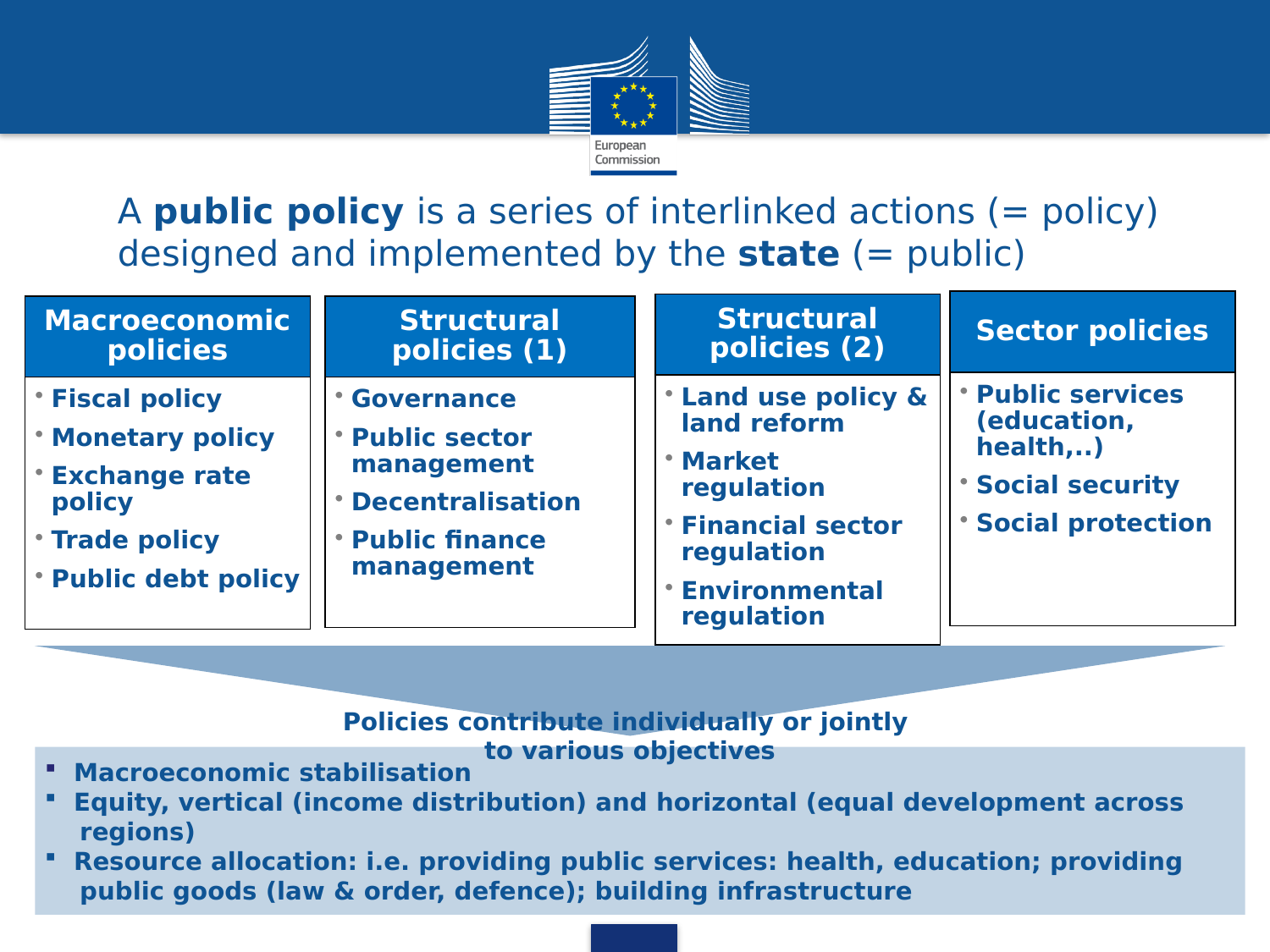

Running Head 12-Point Plain, Title Case

Policies contribute individually or jointly
to various objectives
# A public policy is a series of interlinked actions (= policy) designed and implemented by the state (= public)
| Sector policies |
| --- |
| Public services (education, health,..) Social security Social protection |
| Structural policies (2) |
| --- |
| Land use policy & land reform Market regulation Financial sector regulation Environmental regulation |
| Macroeconomic policies |
| --- |
| Fiscal policy Monetary policy Exchange rate policy Trade policy Public debt policy |
| Structural policies (1) |
| --- |
| Governance Public sector management Decentralisation Public finance management |
  Macroeconomic stabilisation
  Equity, vertical (income distribution) and horizontal (equal development across
    regions)
  Resource allocation: i.e. providing public services: health, education; providing
    public goods (law & order, defence); building infrastructure